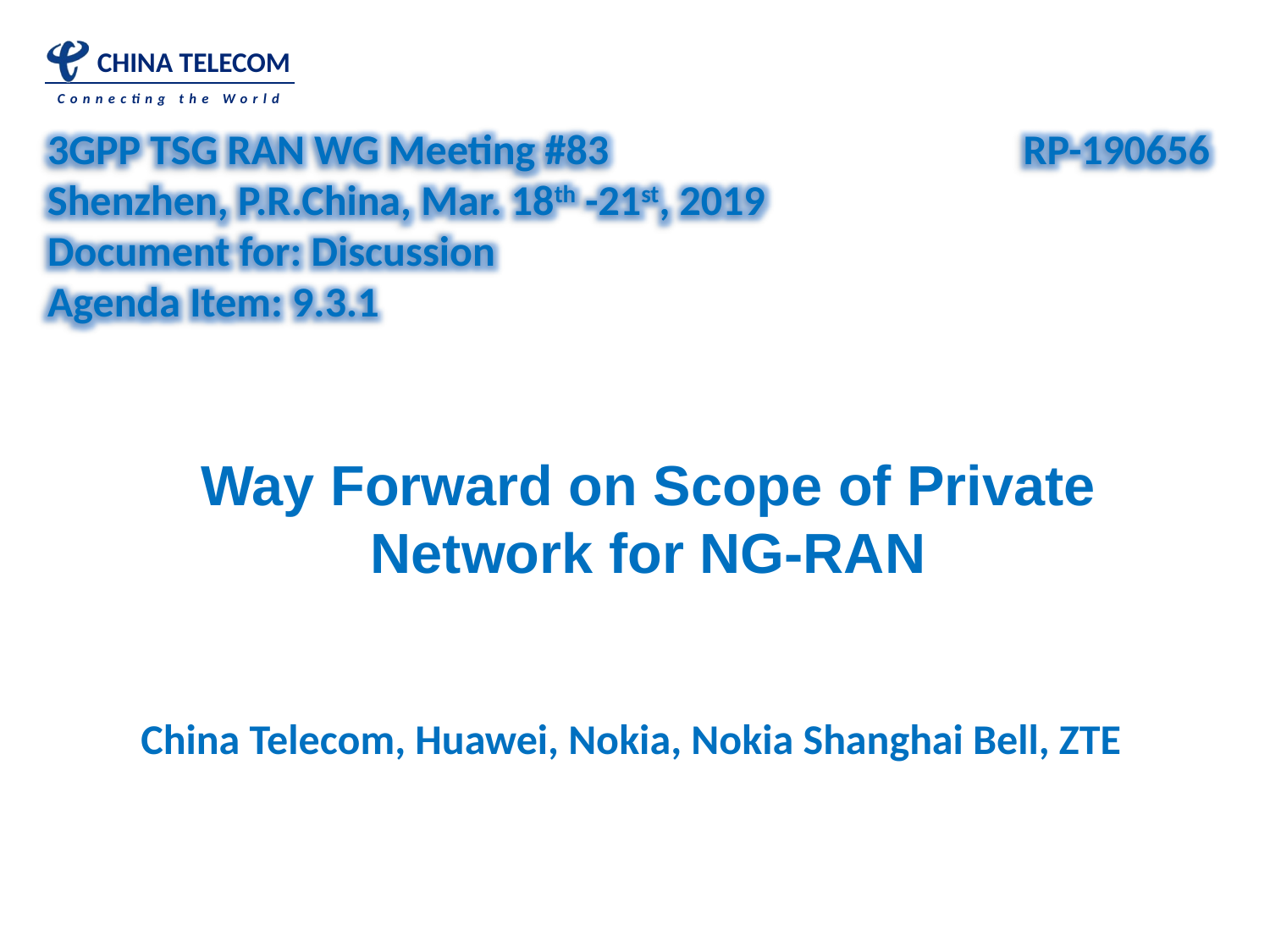

3GPP TSG RAN WG Meeting #83
Shenzhen, P.R.China, Mar. 18th -21st, 2019
Document for: Discussion
Agenda Item: 9.3.1
RP-190656
Way Forward on Scope of Private Network for NG-RAN
China Telecom, Huawei, Nokia, Nokia Shanghai Bell, ZTE